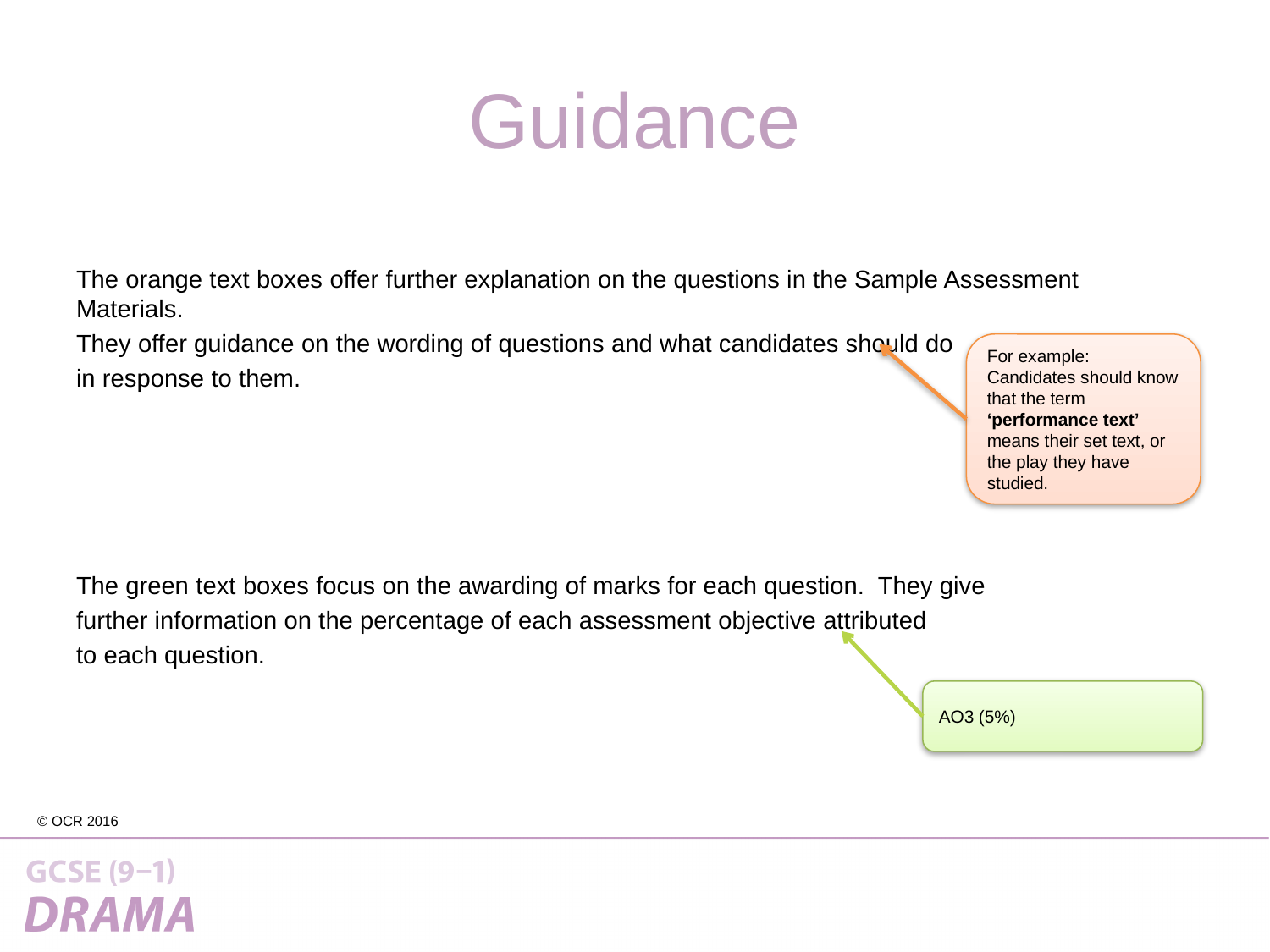

# Guidance

The orange text boxes offer further explanation on the questions in the Sample Assessment Materials.
They offer guidance on the wording of questions and what candidates should do
in response to them.

The green text boxes focus on the awarding of marks for each question.  They give
further information on the percentage of each assessment objective attributed
to each question.

For example: Candidates should know that the term ‘performance text’ means their set text, or the play they have studied.
AO3 (5%)